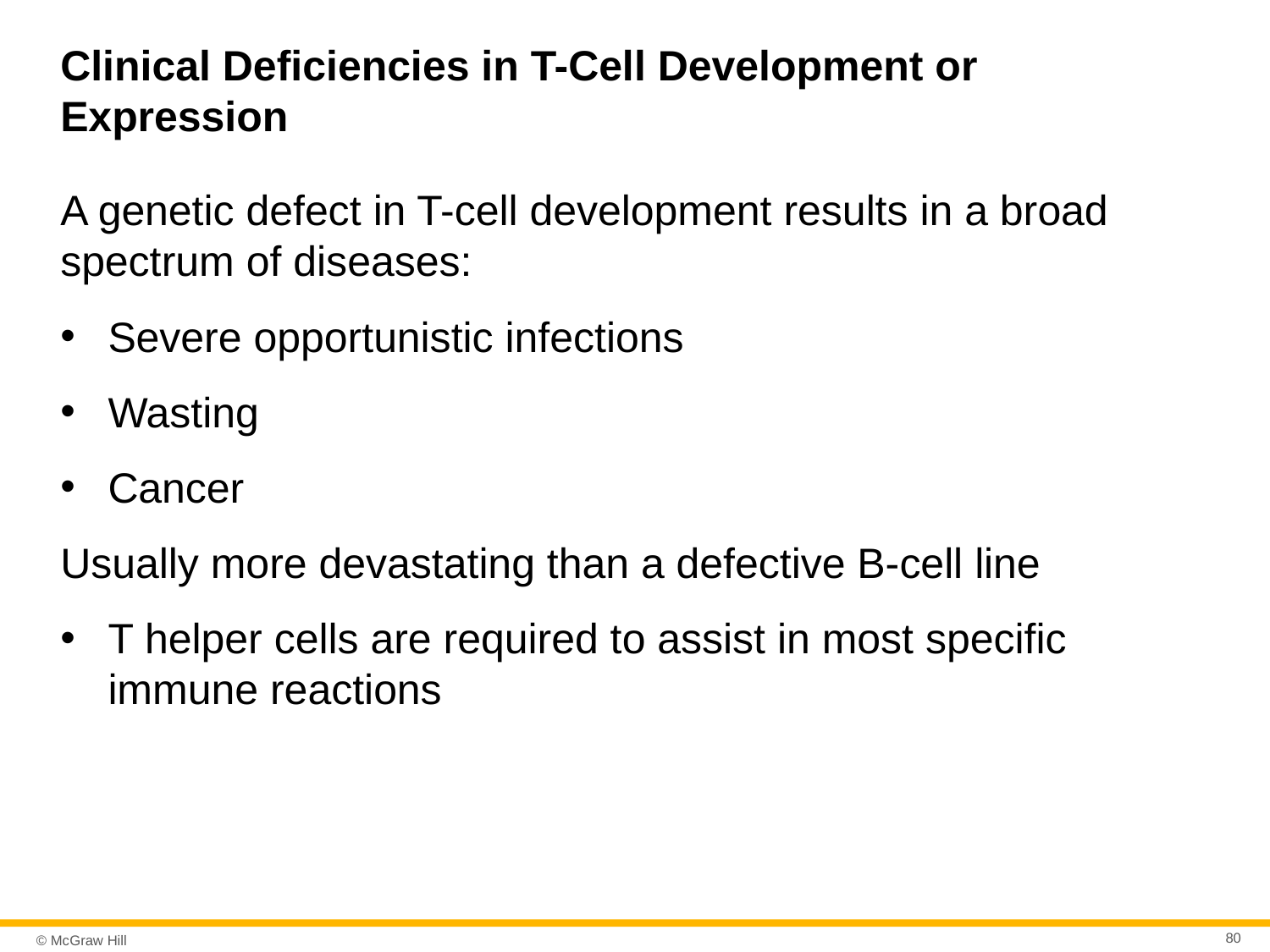

# Clinical Deficiencies in T-Cell Development or Expression
A genetic defect in T-cell development results in a broad spectrum of diseases:
Severe opportunistic infections
Wasting
Cancer
Usually more devastating than a defective B-cell line
T helper cells are required to assist in most specific immune reactions